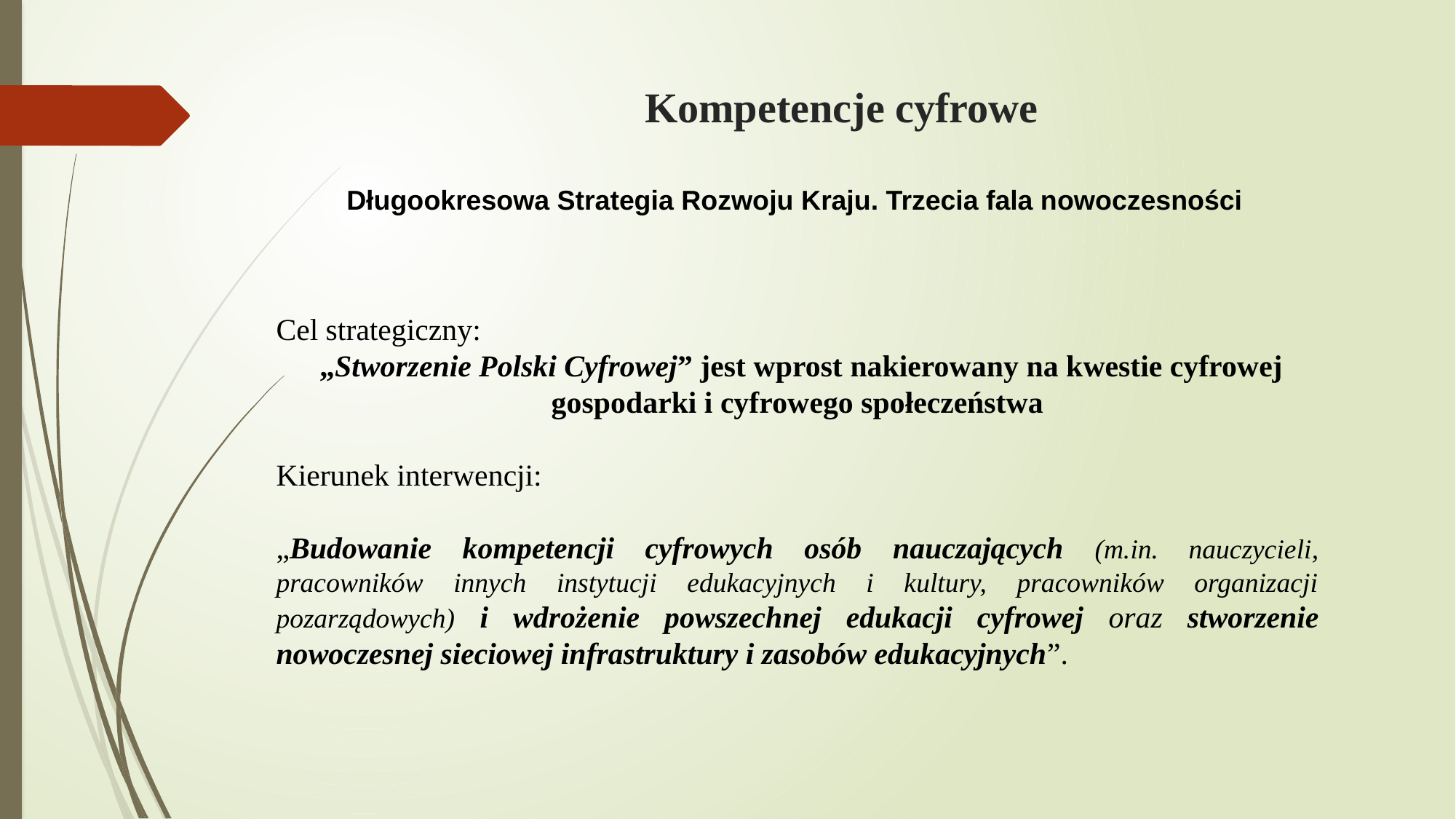

# Kompetencje cyfrowe
Długookresowa Strategia Rozwoju Kraju. Trzecia fala nowoczesności
Cel strategiczny:
 „Stworzenie Polski Cyfrowej” jest wprost nakierowany na kwestie cyfrowej gospodarki i cyfrowego społeczeństwa

Kierunek interwencji:

„Budowanie kompetencji cyfrowych osób nauczających (m.in. nauczycieli, pracowników innych instytucji edukacyjnych i kultury, pracowników organizacji pozarządowych) i wdrożenie powszechnej edukacji cyfrowej oraz stworzenie nowoczesnej sieciowej infrastruktury i zasobów edukacyjnych”.